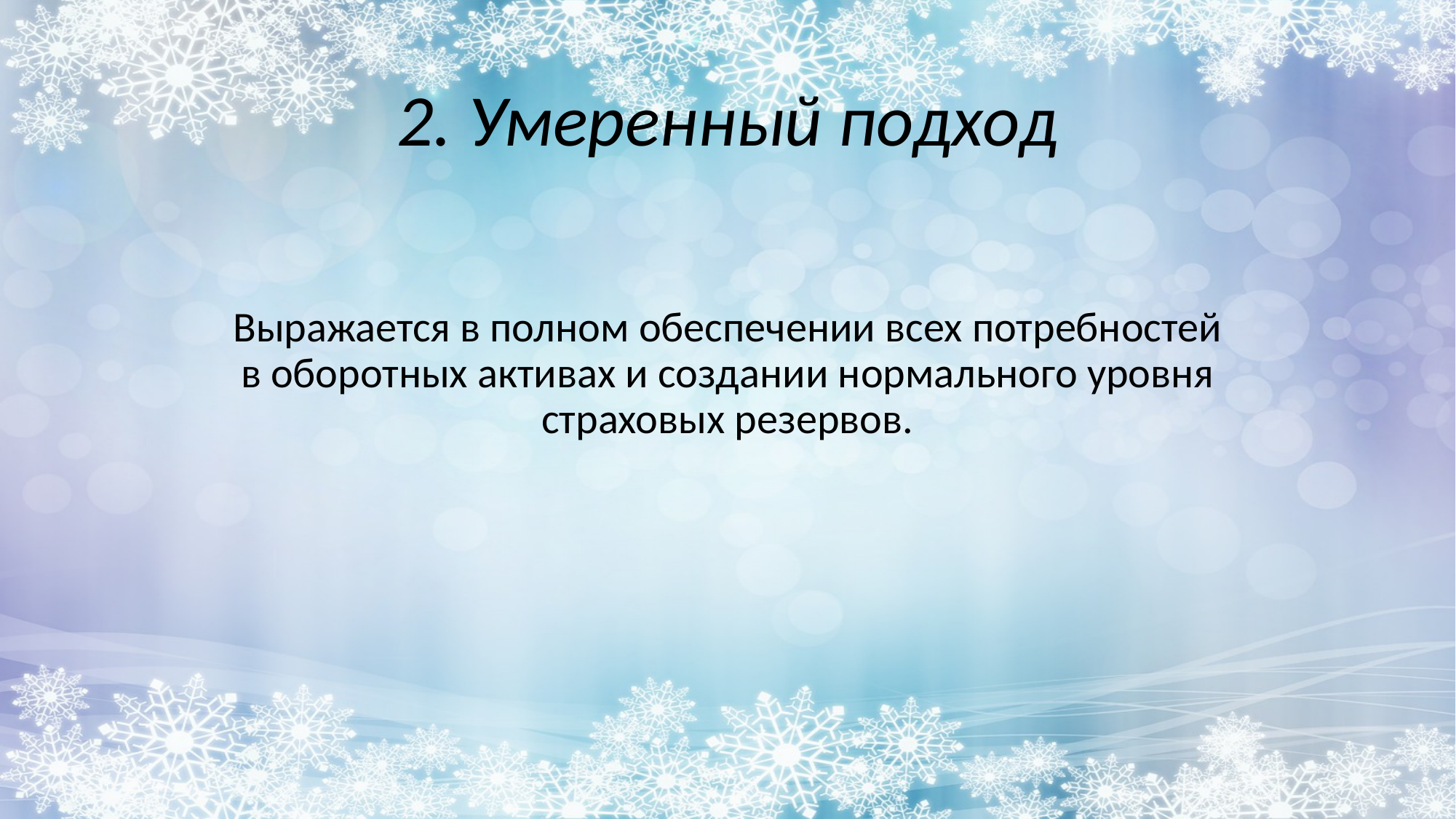

# 2. Умеренный подход
Выражается в полном обеспечении всех потребностей в оборотных активах и создании нормального уровня страховых резервов.